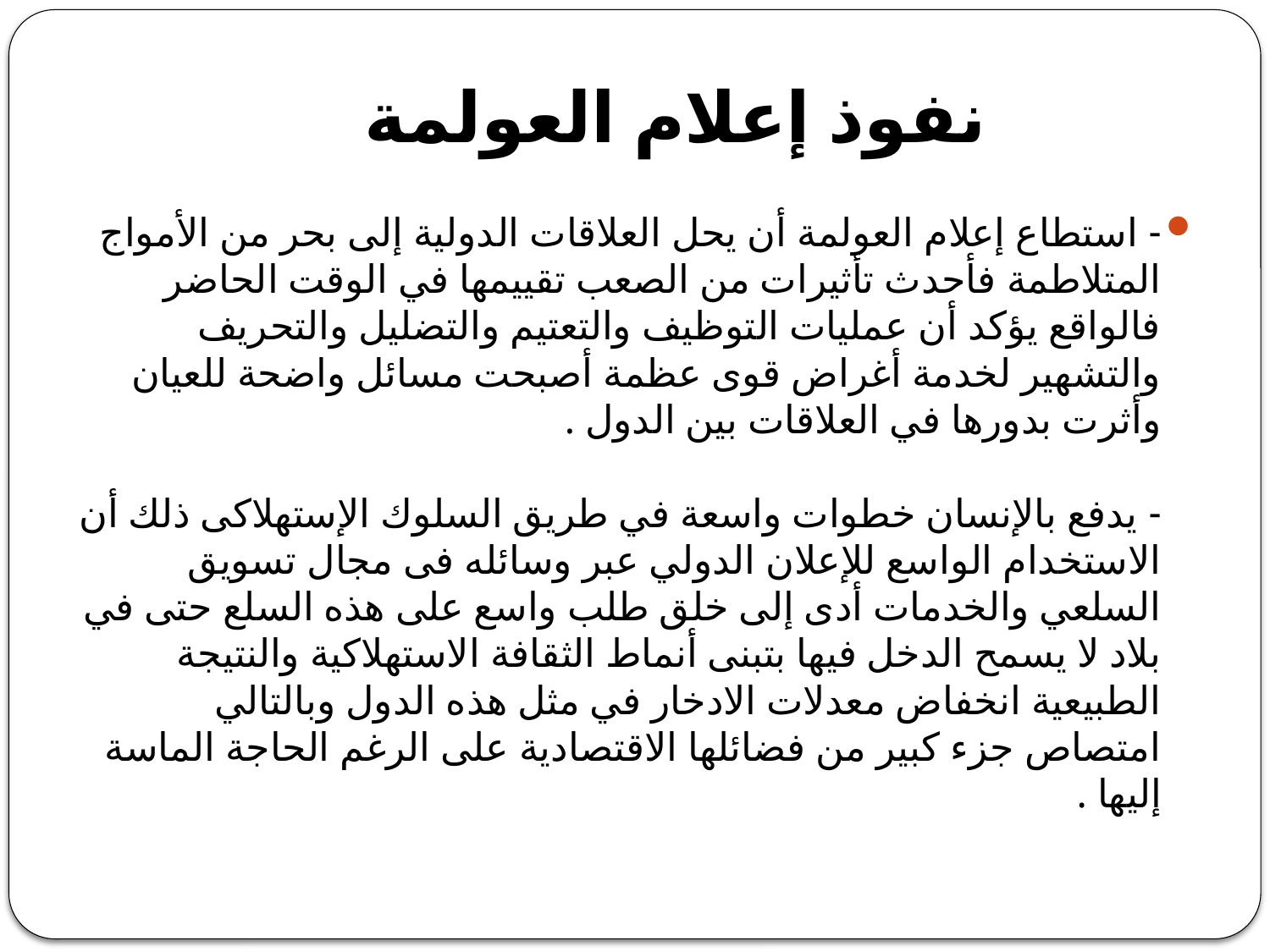

# نفوذ إعلام العولمة
- استطاع إعلام العولمة أن يحل العلاقات الدولية إلى بحر من الأمواج المتلاطمة فأحدث تأثيرات من الصعب تقييمها في الوقت الحاضر فالواقع يؤكد أن عمليات التوظيف والتعتيم والتضليل والتحريف والتشهير لخدمة أغراض قوى عظمة أصبحت مسائل واضحة للعيان وأثرت بدورها في العلاقات بين الدول . 
- يدفع بالإنسان خطوات واسعة في طريق السلوك الإستهلاكى ذلك أن الاستخدام الواسع للإعلان الدولي عبر وسائله فى مجال تسويق السلعي والخدمات أدى إلى خلق طلب واسع على هذه السلع حتى في بلاد لا يسمح الدخل فيها بتبنى أنماط الثقافة الاستهلاكية والنتيجة الطبيعية انخفاض معدلات الادخار في مثل هذه الدول وبالتالي امتصاص جزء كبير من فضائلها الاقتصادية على الرغم الحاجة الماسة إليها .